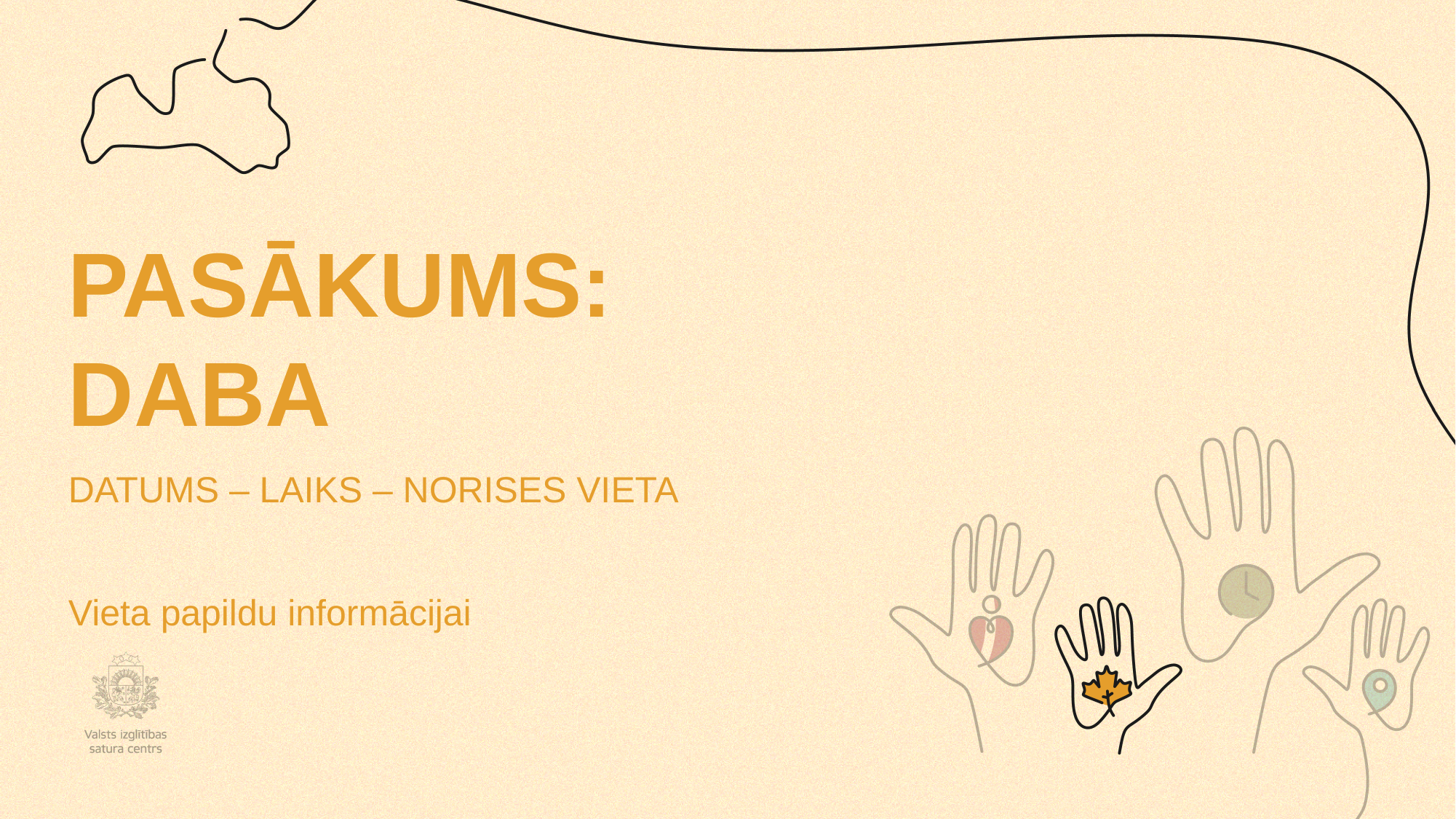

# PASĀKUMS: DABA
DATUMS – LAIKS – NORISES VIETA
Vieta papildu informācijai